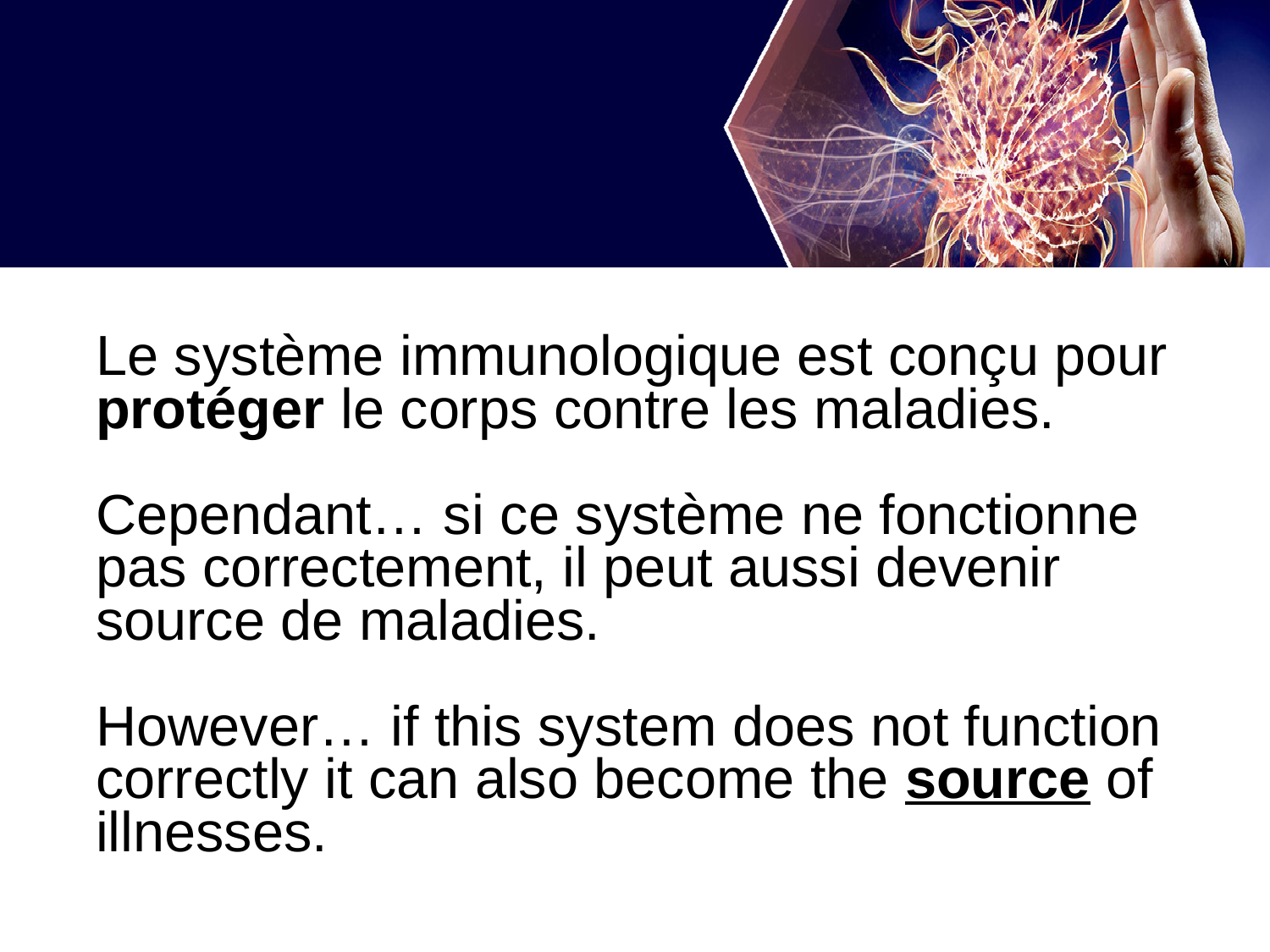

Le système immunologique est conçu pour protéger le corps contre les maladies.

Cependant… si ce système ne fonctionne pas correctement, il peut aussi devenir source de maladies.

However… if this system does not function correctly it can also become the source of illnesses.